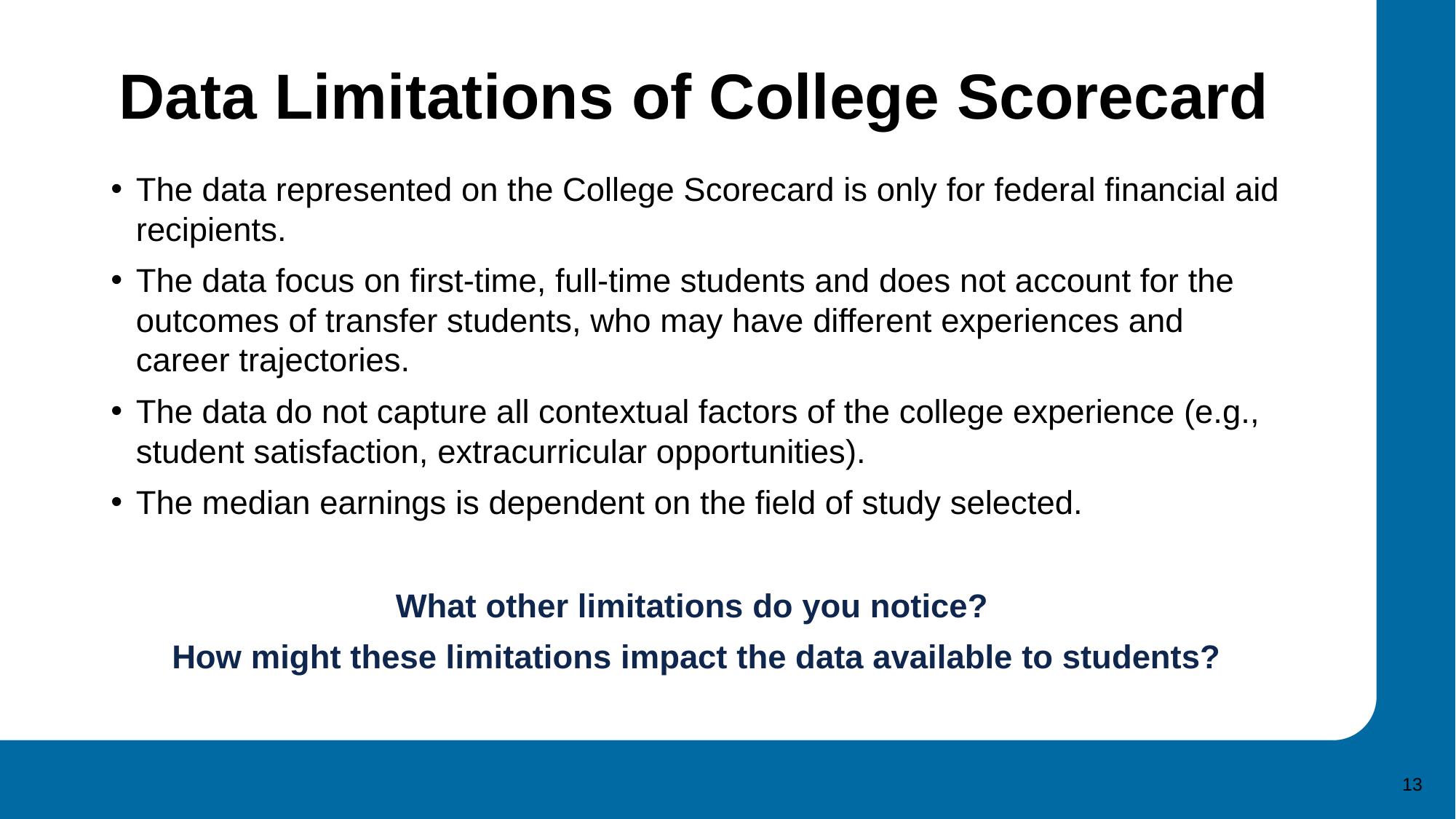

# Data Limitations of College Scorecard
The data represented on the College Scorecard is only for federal financial aid recipients.
The data focus on first-time, full-time students and does not account for the outcomes of transfer students, who may have different experiences and career trajectories.
The data do not capture all contextual factors of the college experience (e.g., student satisfaction, extracurricular opportunities).
The median earnings is dependent on the field of study selected.

What other limitations do you notice?
How might these limitations impact the data available to students?
13